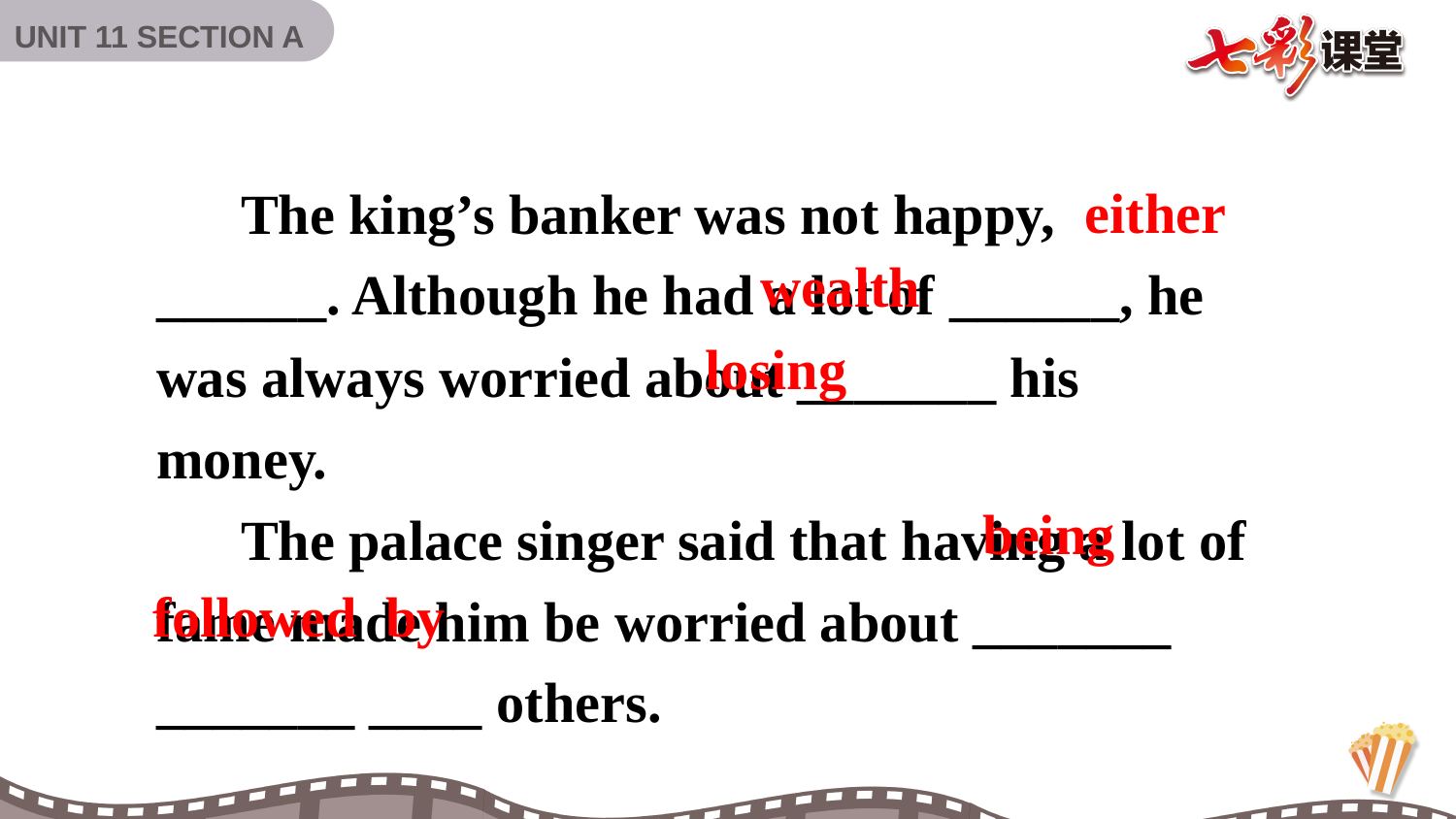

The king’s banker was not happy, ______. Although he had a lot of ______, he was always worried about _______ his money.
      The palace singer said that having a lot of fame made him be worried about _______ _______ ____ others.
either
wealth
losing
being
followed  by